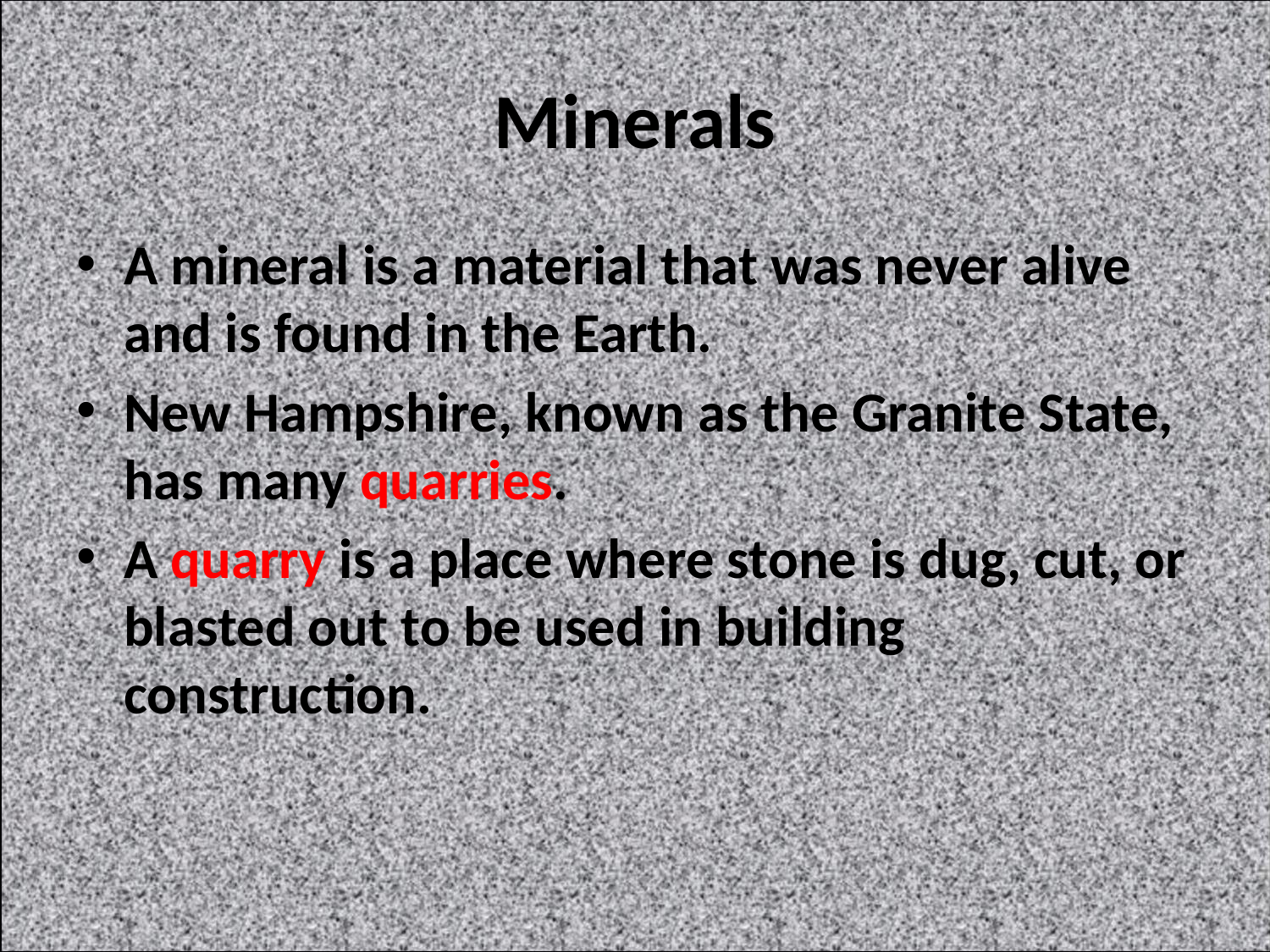

# Minerals
A mineral is a material that was never alive and is found in the Earth.
New Hampshire, known as the Granite State, has many quarries.
A quarry is a place where stone is dug, cut, or blasted out to be used in building construction.